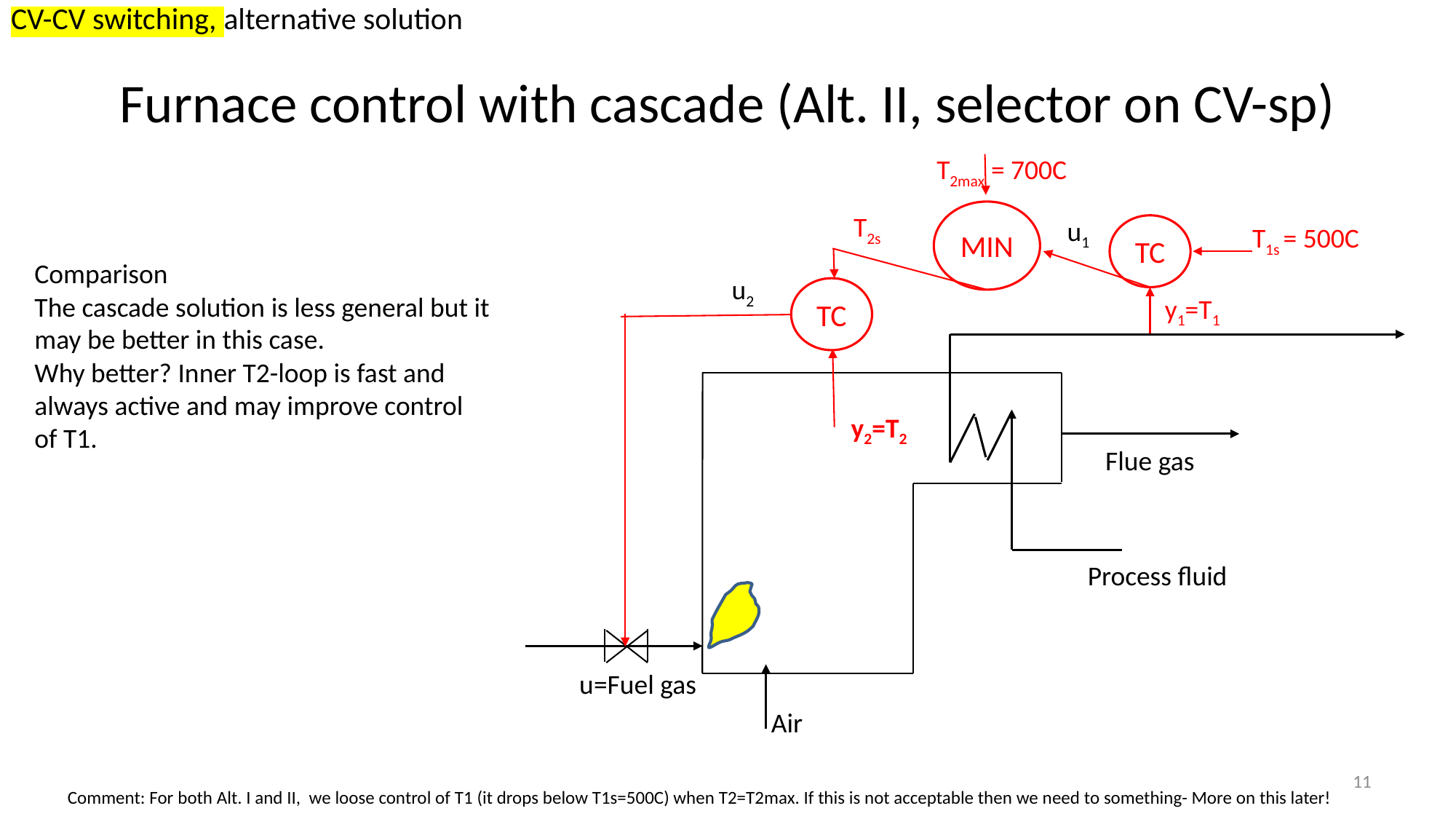

CV-CV switching, alternative solution
# Furnace control with cascade (Alt. II, selector on CV-sp)
T2max = 700C
MIN
T2s
u1
TC
T1s = 500C
Comparison
The cascade solution is less general but it may be better in this case.
Why better? Inner T2-loop is fast and always active and may improve control of T1.

u2
TC
y1=T1
y2=T2
Flue gas
Process fluid

u=Fuel gas
Air
11
Comment: For both Alt. I and II,  we loose control of T1 (it drops below T1s=500C) when T2=T2max. If this is not acceptable then we need to something- More on this later!